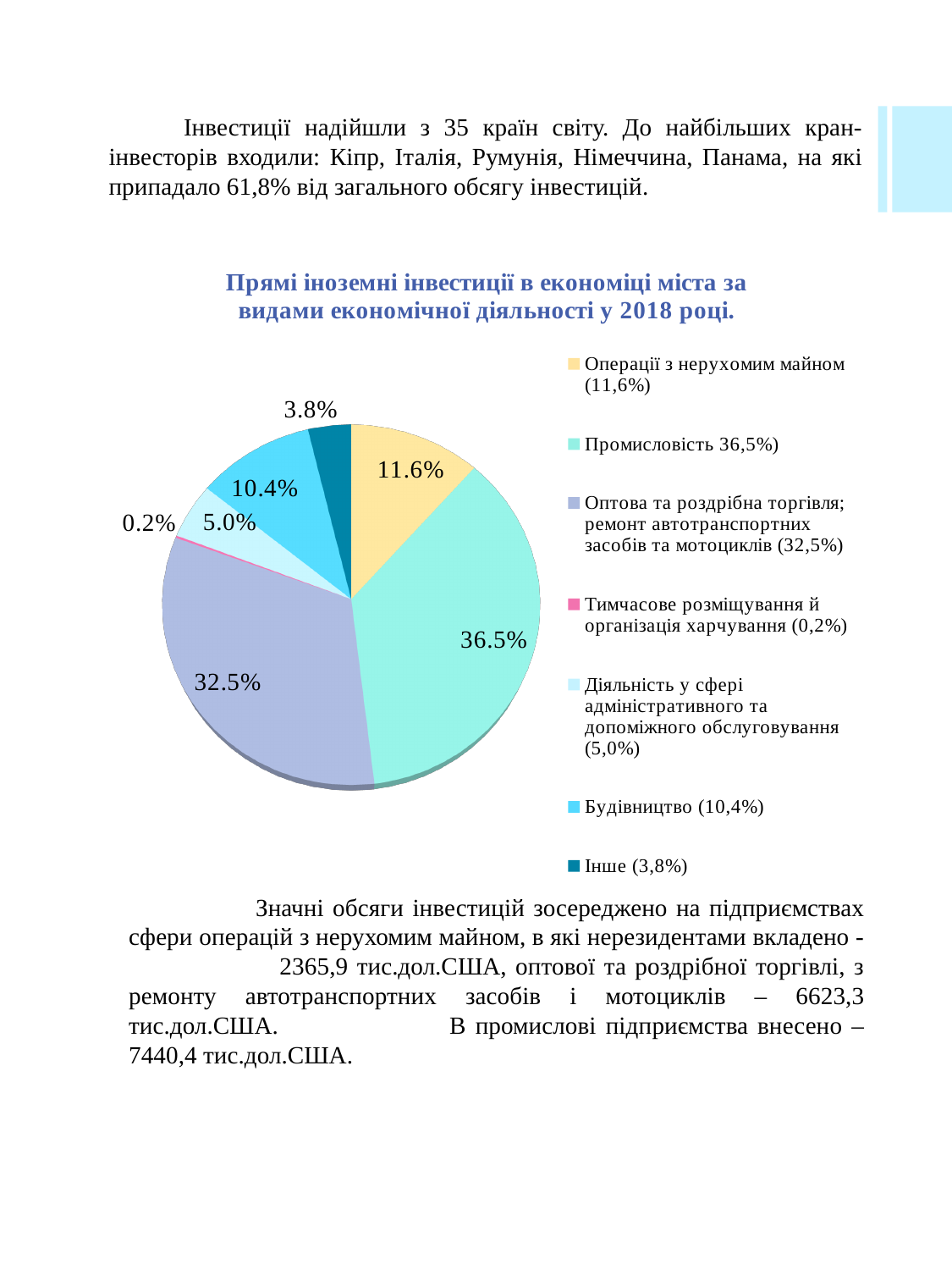

# Інвестиції надійшли з 35 країн світу. До найбільших кран-інвесторів входили: Кіпр, Італія, Румунія, Німеччина, Панама, на які припадало 61,8% від загального обсягу інвестицій.

[unsupported chart]

	Значні обсяги інвестицій зосереджено на підприємствах сфери операцій з нерухомим майном, в які нерезидентами вкладено -                  2365,9 тис.дол.США, оптової та роздрібної торгівлі, з ремонту автотранспортних засобів і мотоциклів – 6623,3 тис.дол.США.                  В промислові підприємства внесено – 7440,4 тис.дол.США.